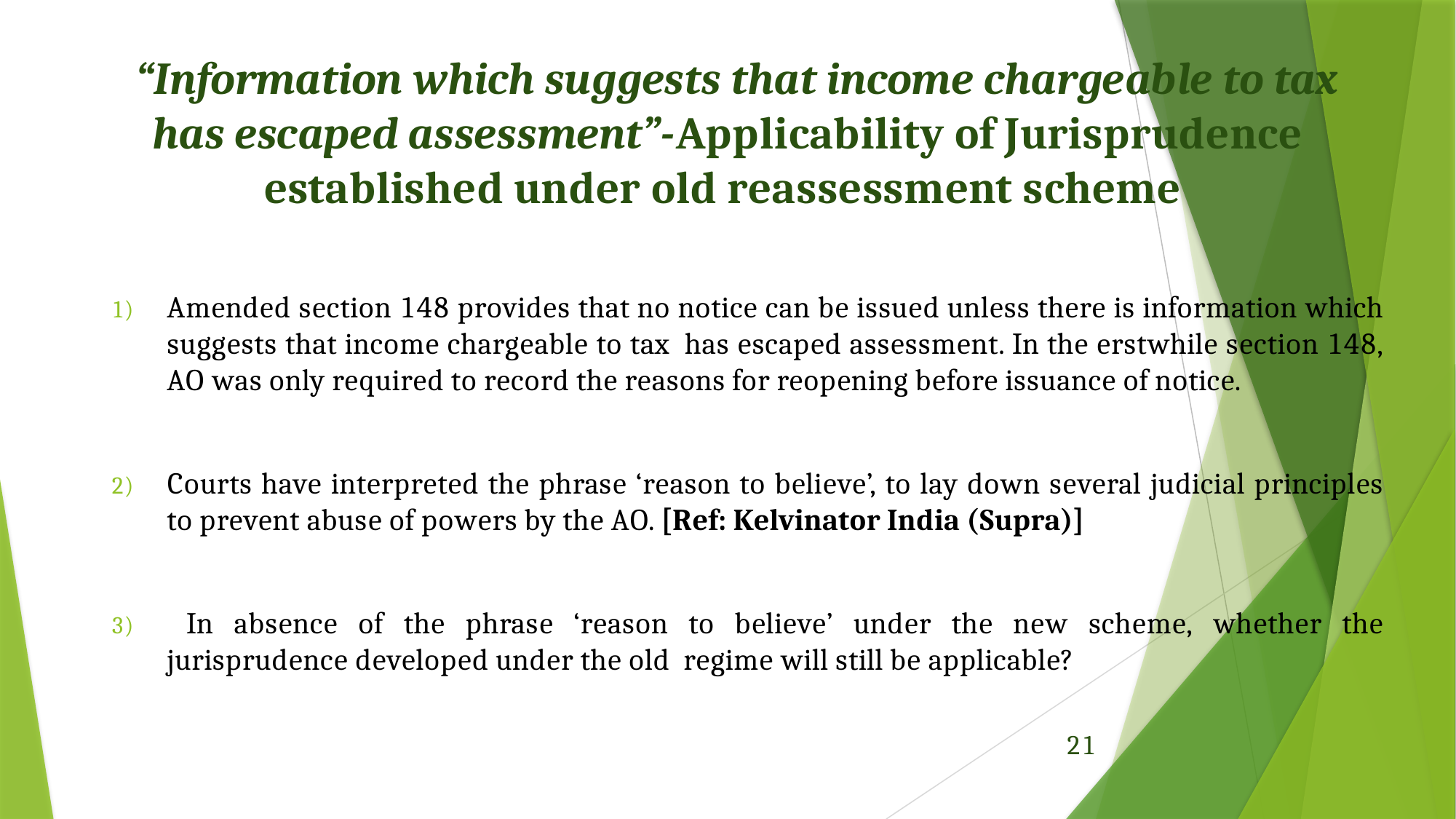

# “Information which suggests that income chargeable to tax has escaped assessment”-Applicability of Jurisprudence established under old reassessment scheme

Amended section 148 provides that no notice can be issued unless there is information which suggests that income chargeable to tax  has escaped assessment. In the erstwhile section 148, AO was only required to record the reasons for reopening before issuance of notice.

Courts have interpreted the phrase ‘reason to believe’, to lay down several judicial principles to prevent abuse of powers by the AO. [Ref: Kelvinator India (Supra)]

 In absence of the phrase ‘reason to believe’ under the new scheme, whether the jurisprudence developed under the old  regime will still be applicable?

21